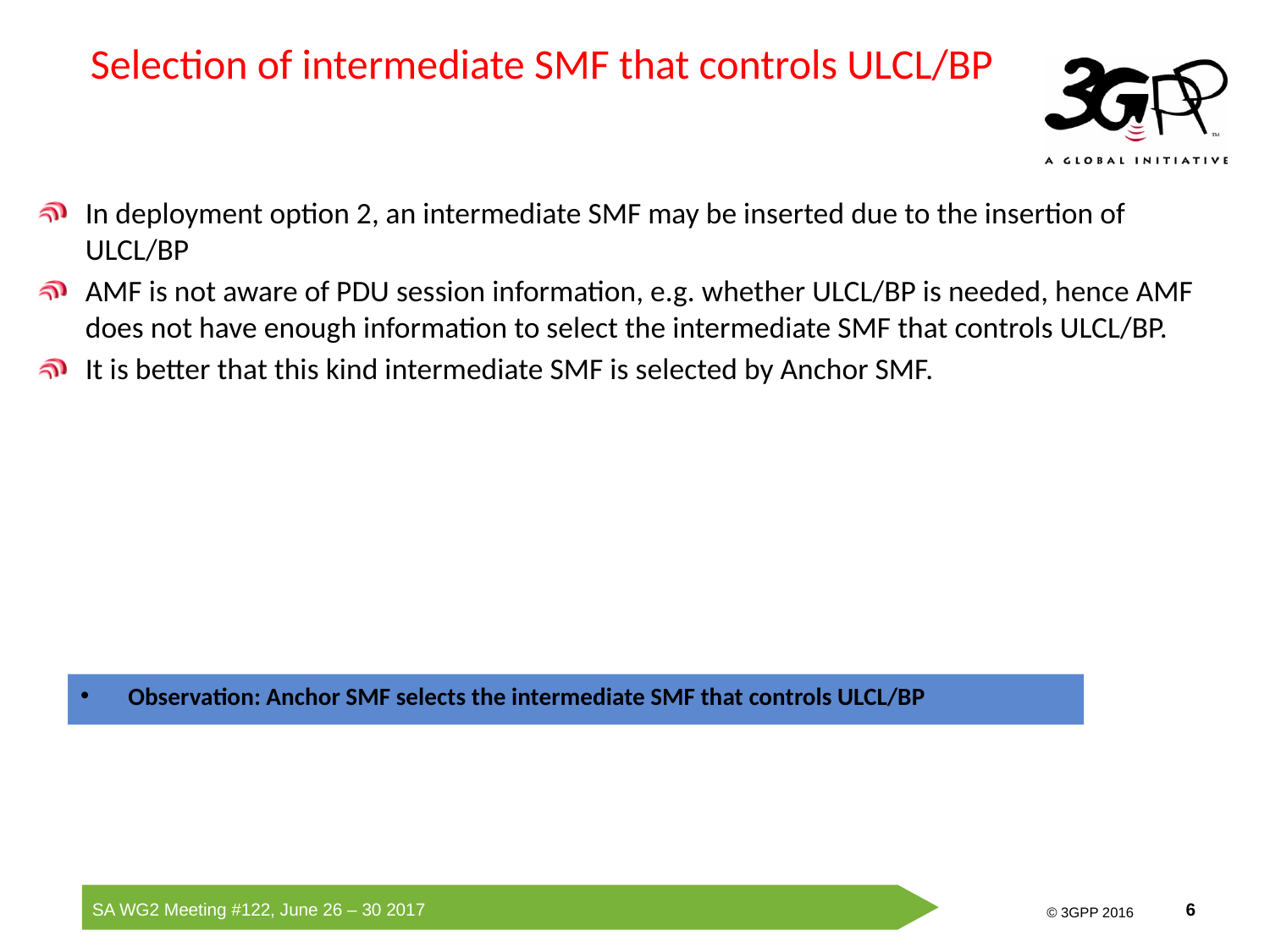

# Selection of intermediate SMF that controls ULCL/BP
In deployment option 2, an intermediate SMF may be inserted due to the insertion of ULCL/BP
AMF is not aware of PDU session information, e.g. whether ULCL/BP is needed, hence AMF does not have enough information to select the intermediate SMF that controls ULCL/BP.
It is better that this kind intermediate SMF is selected by Anchor SMF.
Observation: Anchor SMF selects the intermediate SMF that controls ULCL/BP